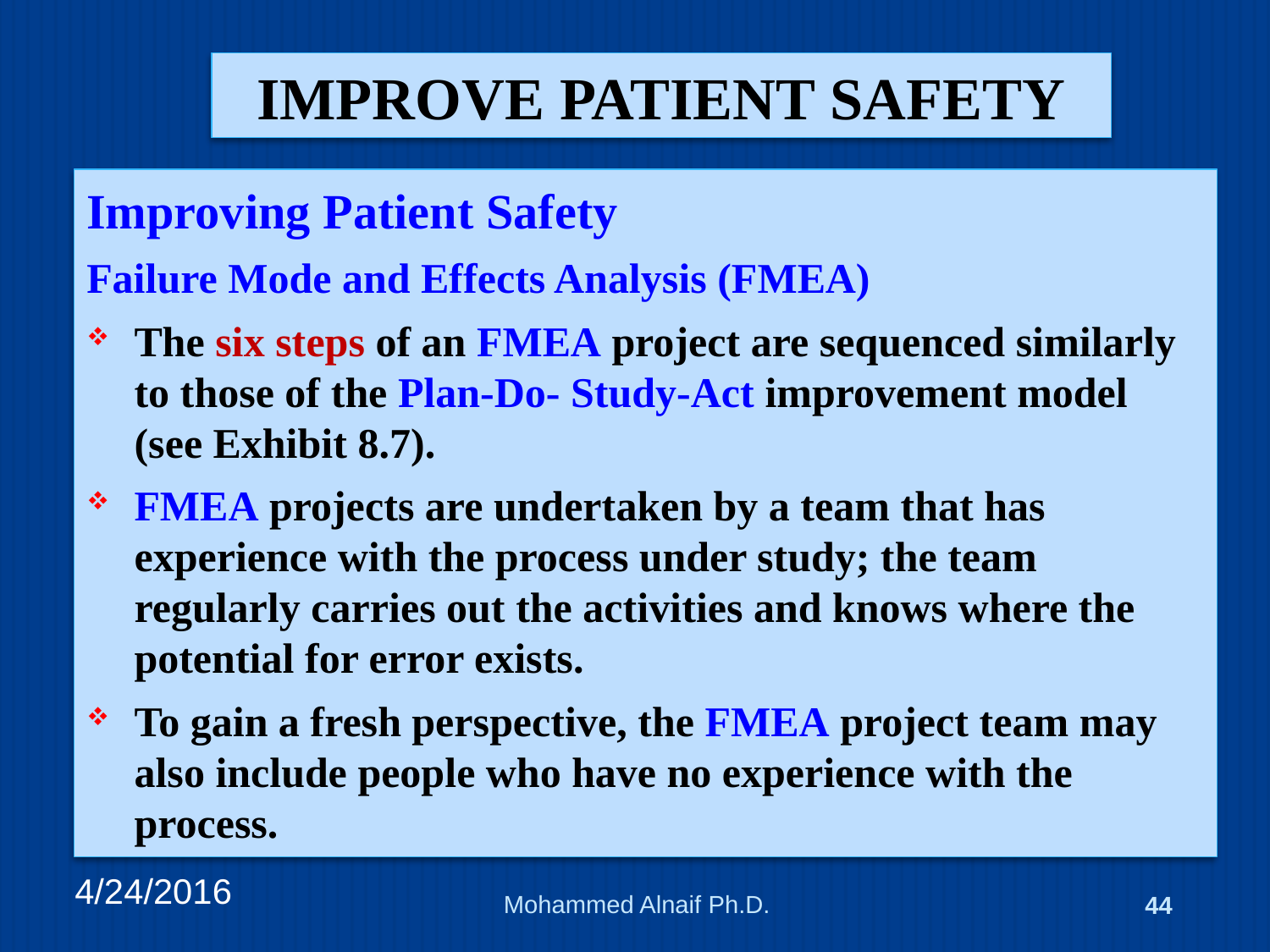

# improve patient safety
Improving Patient Safety
Failure Mode and Effects Analysis (FMEA)
The six steps of an FMEA project are sequenced similarly to those of the Plan-Do- Study-Act improvement model (see Exhibit 8.7).
FMEA projects are undertaken by a team that has experience with the process under study; the team regularly carries out the activities and knows where the potential for error exists.
To gain a fresh perspective, the FMEA project team may also include people who have no experience with the process.
4/24/2016
Mohammed Alnaif Ph.D.
44